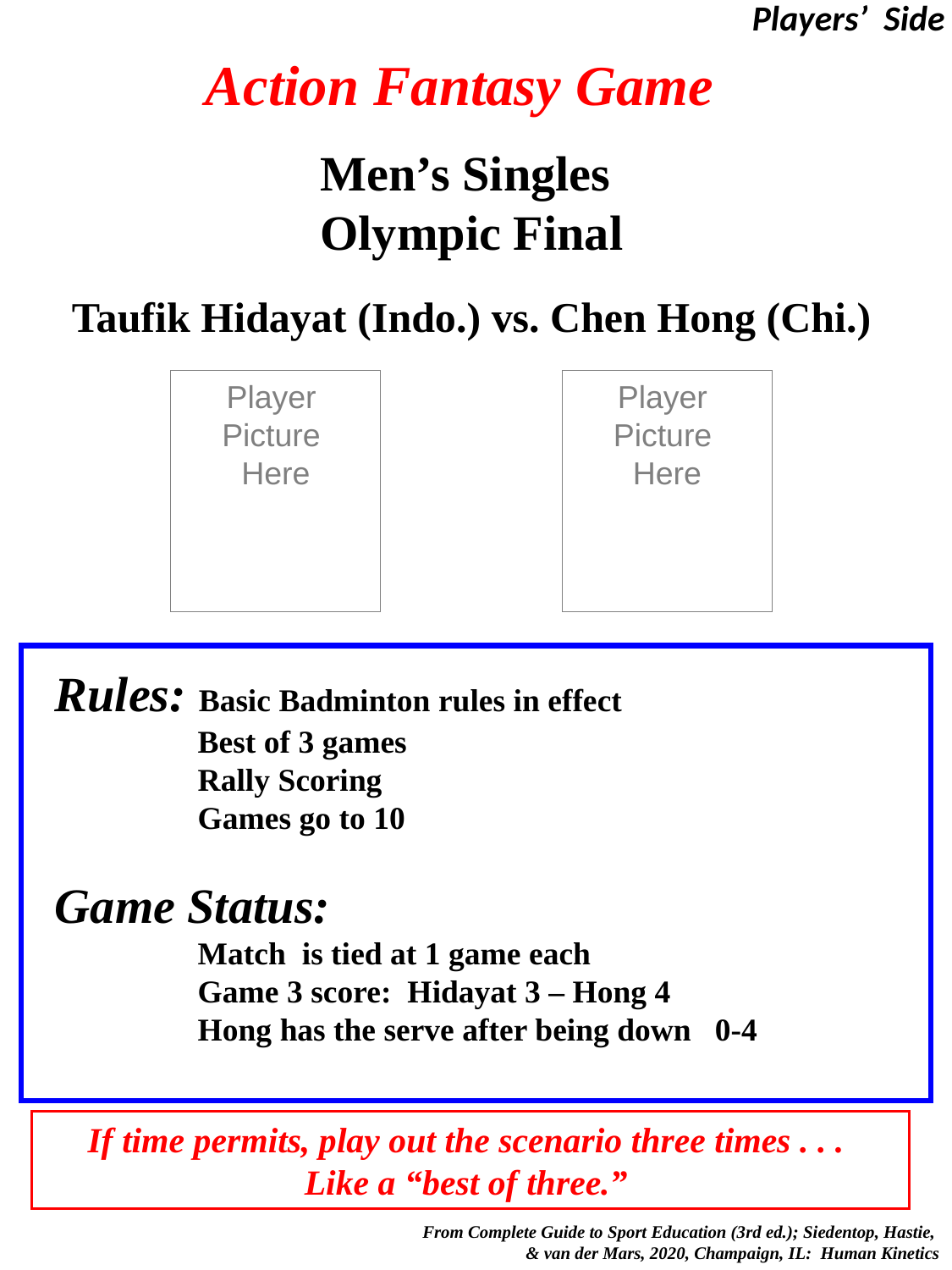

Players’  Side
# Action Fantasy Game
Men’s Singles
Olympic Final

Taufik Hidayat (Indo.) vs. Chen Hong (Chi.)
Player
Picture
Here

Player
Picture
Here

Rules: Basic Badminton rules in effect
	  Best of 3 games
	  Rally Scoring
	  Games go to 10

Game Status:
	  Match  is tied at 1 game each
	  Game 3 score:  Hidayat 3 – Hong 4
	  Hong has the serve after being down   0-4

If time permits, play out the scenario three times . . .
Like a “best of three.”
 From Complete Guide to Sport Education (3rd ed.); Siedentop, Hastie,
& van der Mars, 2020, Champaign, IL:  Human Kinetics